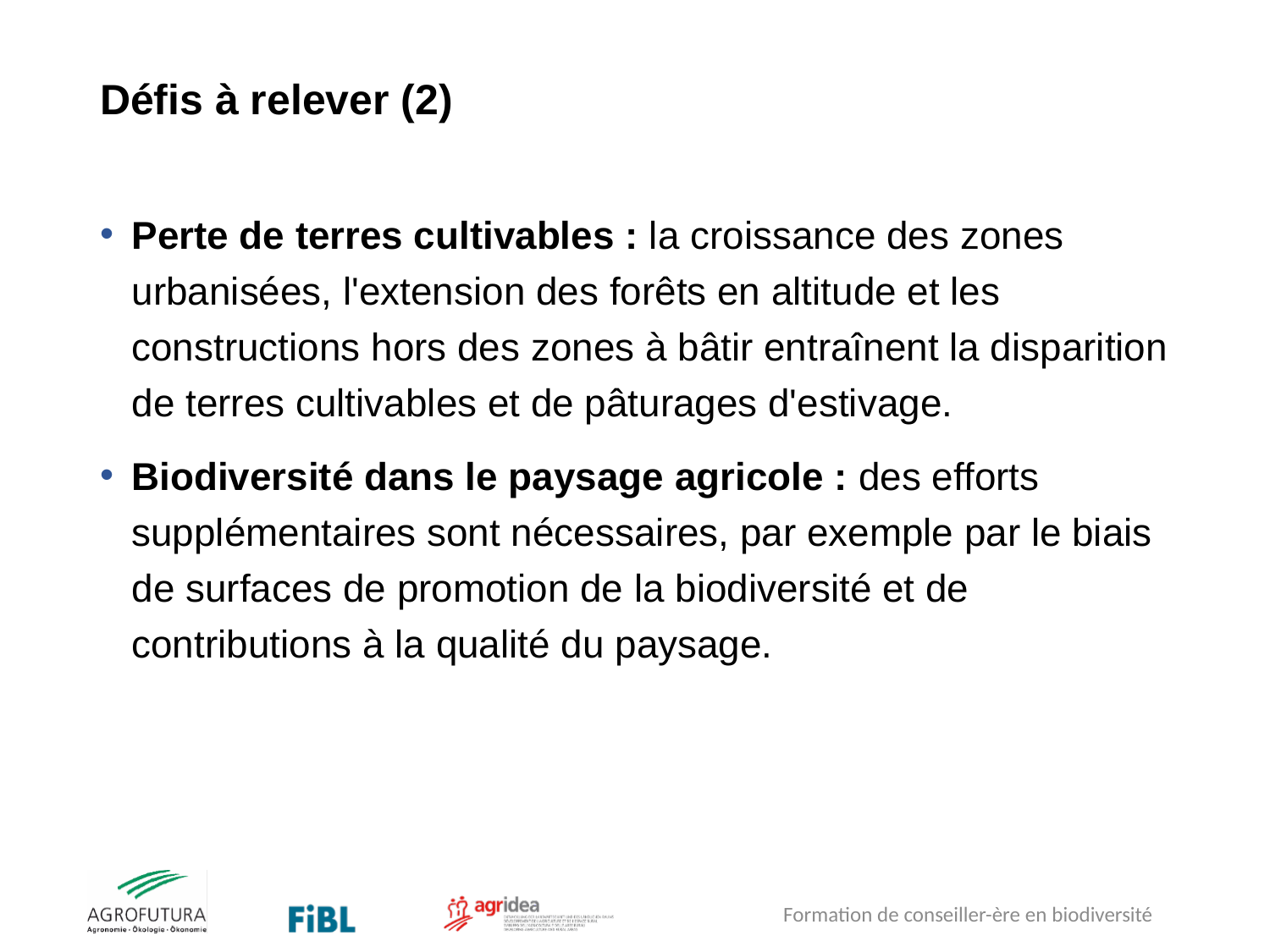

# Défis à relever (2)
Perte de terres cultivables : la croissance des zones urbanisées, l'extension des forêts en altitude et les constructions hors des zones à bâtir entraînent la disparition de terres cultivables et de pâturages d'estivage.
Biodiversité dans le paysage agricole : des efforts supplémentaires sont nécessaires, par exemple par le biais de surfaces de promotion de la biodiversité et de contributions à la qualité du paysage.
Formation de conseiller-ère en biodiversité